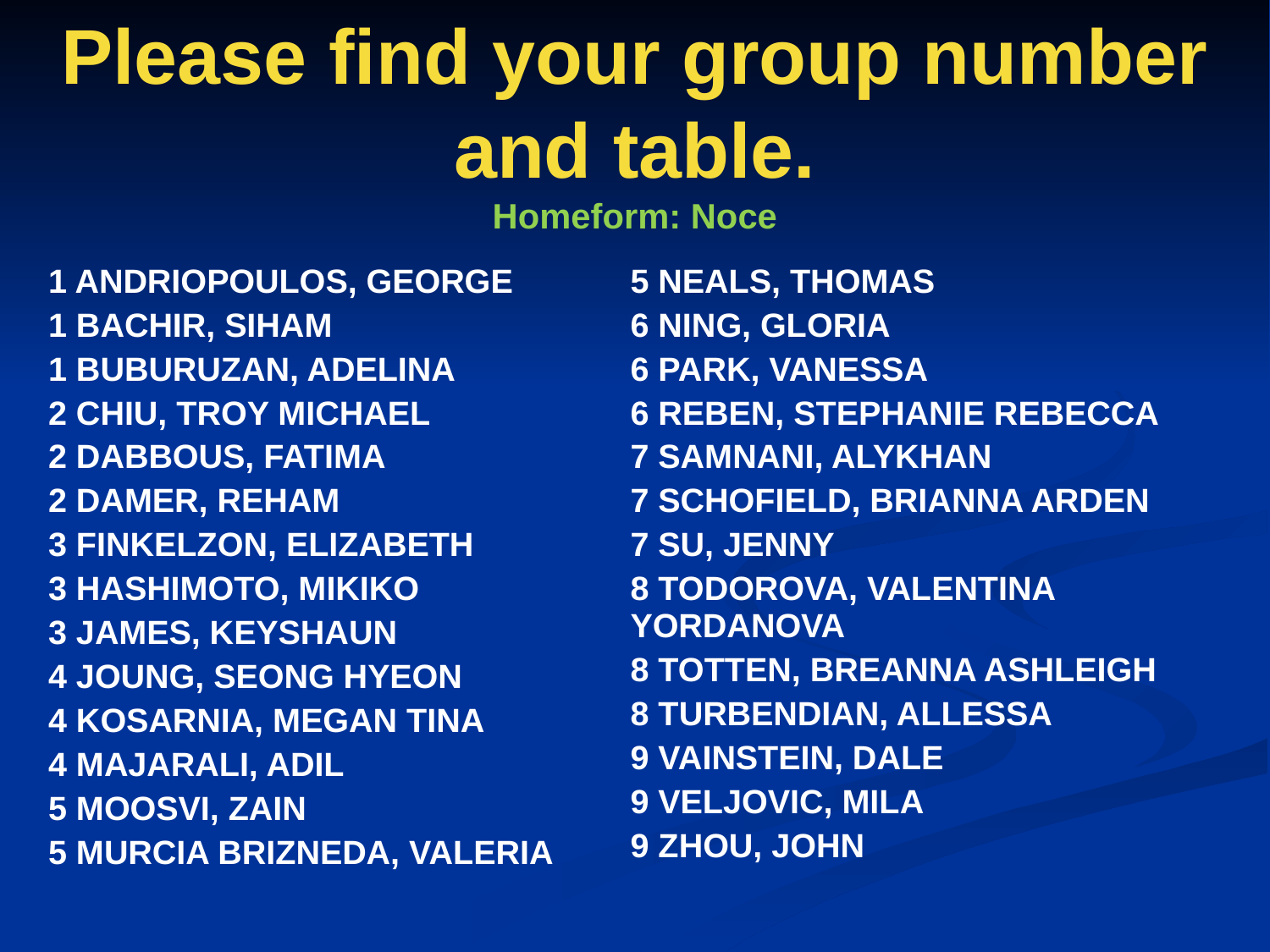

# Please find your group number and table. Homeform: Noce
| 1 ANDRIOPOULOS, GEORGE 1 BACHIR, SIHAM 1 BUBURUZAN, ADELINA 2 CHIU, TROY MICHAEL 2 DABBOUS, FATIMA 2 DAMER, REHAM 3 FINKELZON, ELIZABETH 3 HASHIMOTO, MIKIKO 3 JAMES, KEYSHAUN 4 JOUNG, SEONG HYEON 4 KOSARNIA, MEGAN TINA 4 MAJARALI, ADIL 5 MOOSVI, ZAIN 5 MURCIA BRIZNEDA, VALERIA | 5 NEALS, THOMAS 6 NING, GLORIA 6 PARK, VANESSA 6 REBEN, STEPHANIE REBECCA 7 SAMNANI, ALYKHAN 7 SCHOFIELD, BRIANNA ARDEN 7 SU, JENNY 8 TODOROVA, VALENTINA YORDANOVA 8 TOTTEN, BREANNA ASHLEIGH 8 TURBENDIAN, ALLESSA 9 VAINSTEIN, DALE 9 VELJOVIC, MILA 9 ZHOU, JOHN |
| --- | --- |